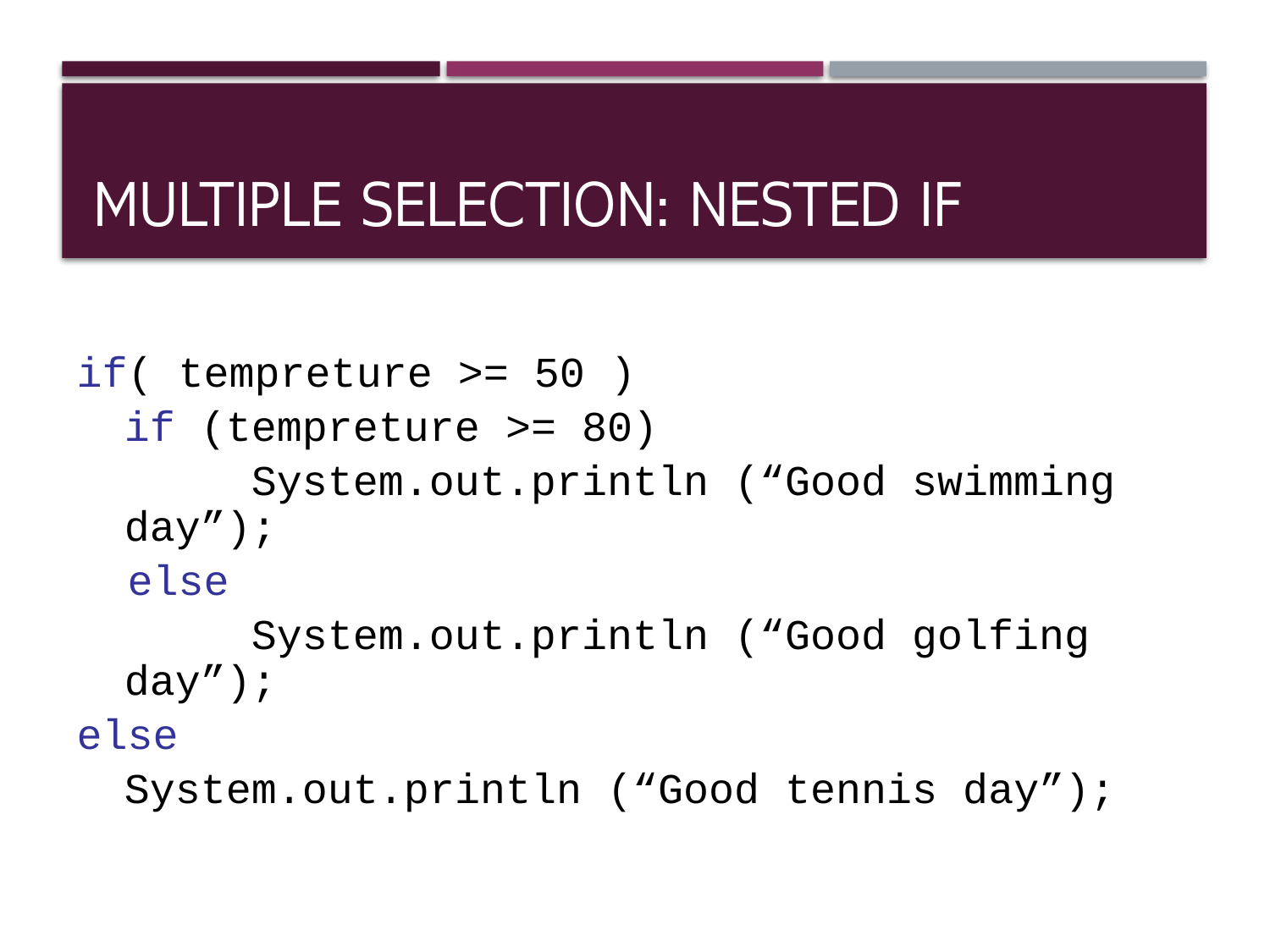

# Multiple Selection: Nested if

if( tempreture >= 50 )
	if (tempreture >= 80)
 		System.out.println (“Good swimming day”);
  else
		System.out.println (“Good golfing day”);
else
	System.out.println (“Good tennis day”);